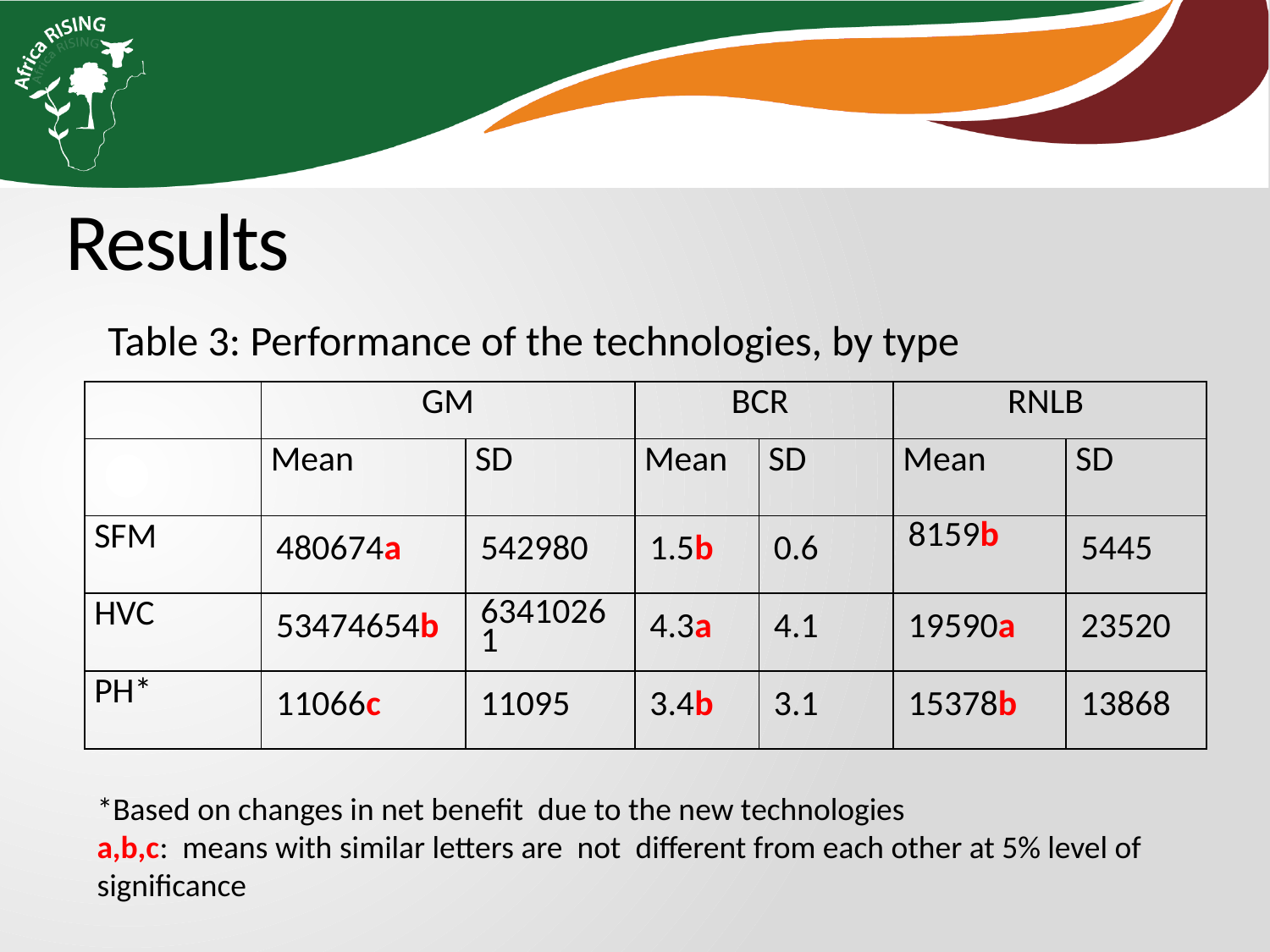

# Results
Table 3: Performance of the technologies, by type
|  | GM |  | BCR |  | RNLB |  |
| --- | --- | --- | --- | --- | --- | --- |
|  | Mean | SD | Mean | SD | Mean | SD |
| SFM | 480674a | 542980 | 1.5b | 0.6 | 8159b | 5445 |
| HVC | 53474654b | 63410261 | 4.3a | 4.1 | 19590a | 23520 |
| PH\* | 11066c | 11095 | 3.4b | 3.1 | 15378b | 13868 |
*Based on changes in net benefit  due to the new technologies
a,b,c:  means with similar letters are  not  different from each other at 5% level of significance